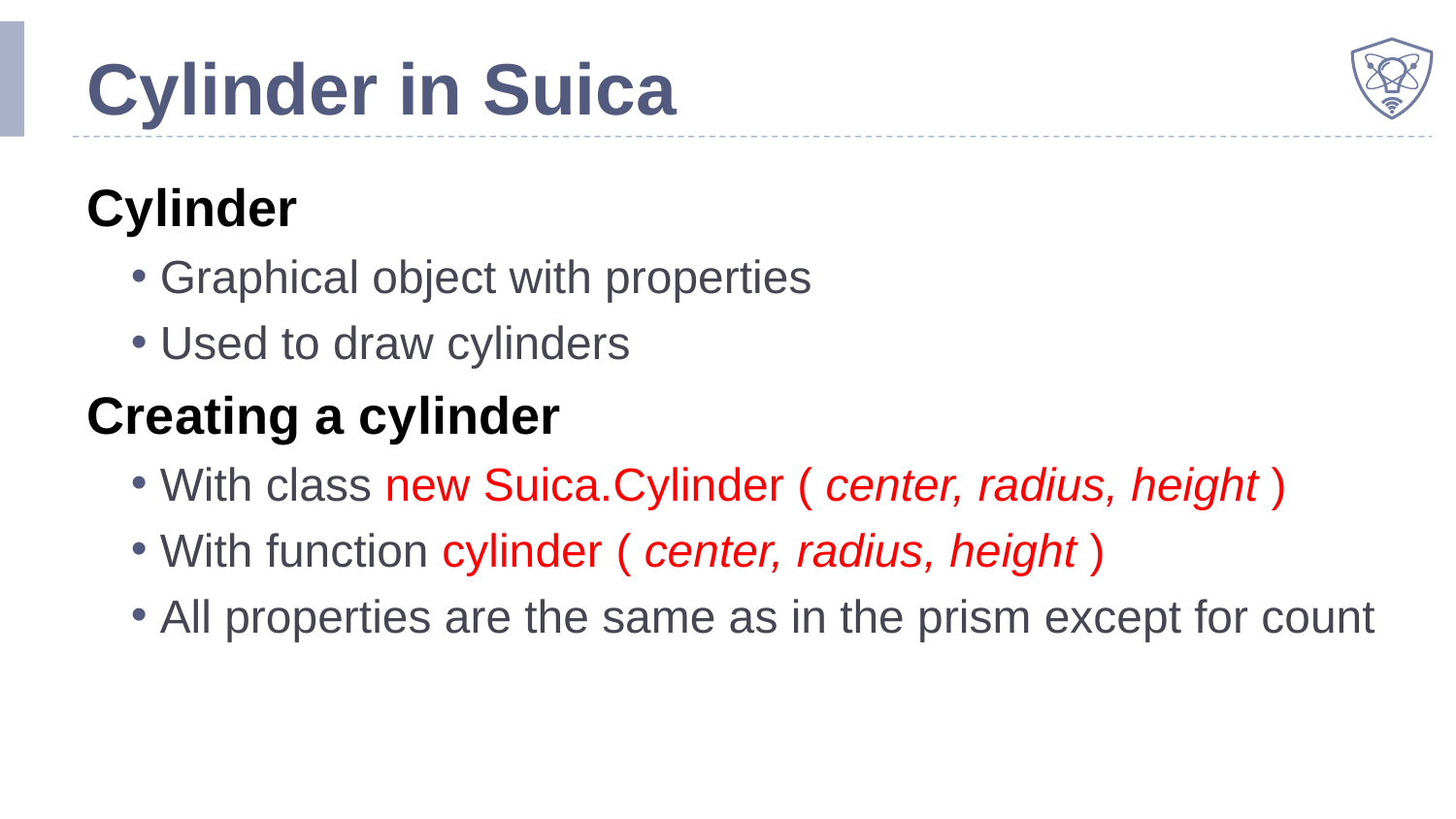

# Cylinder in Suica
Cylinder
Graphical object with properties
Used to draw cylinders
Creating a cylinder
With class new Suica.Cylinder ( center, radius, height )
With function cylinder ( center, radius, height )
All properties are the same as in the prism except for count